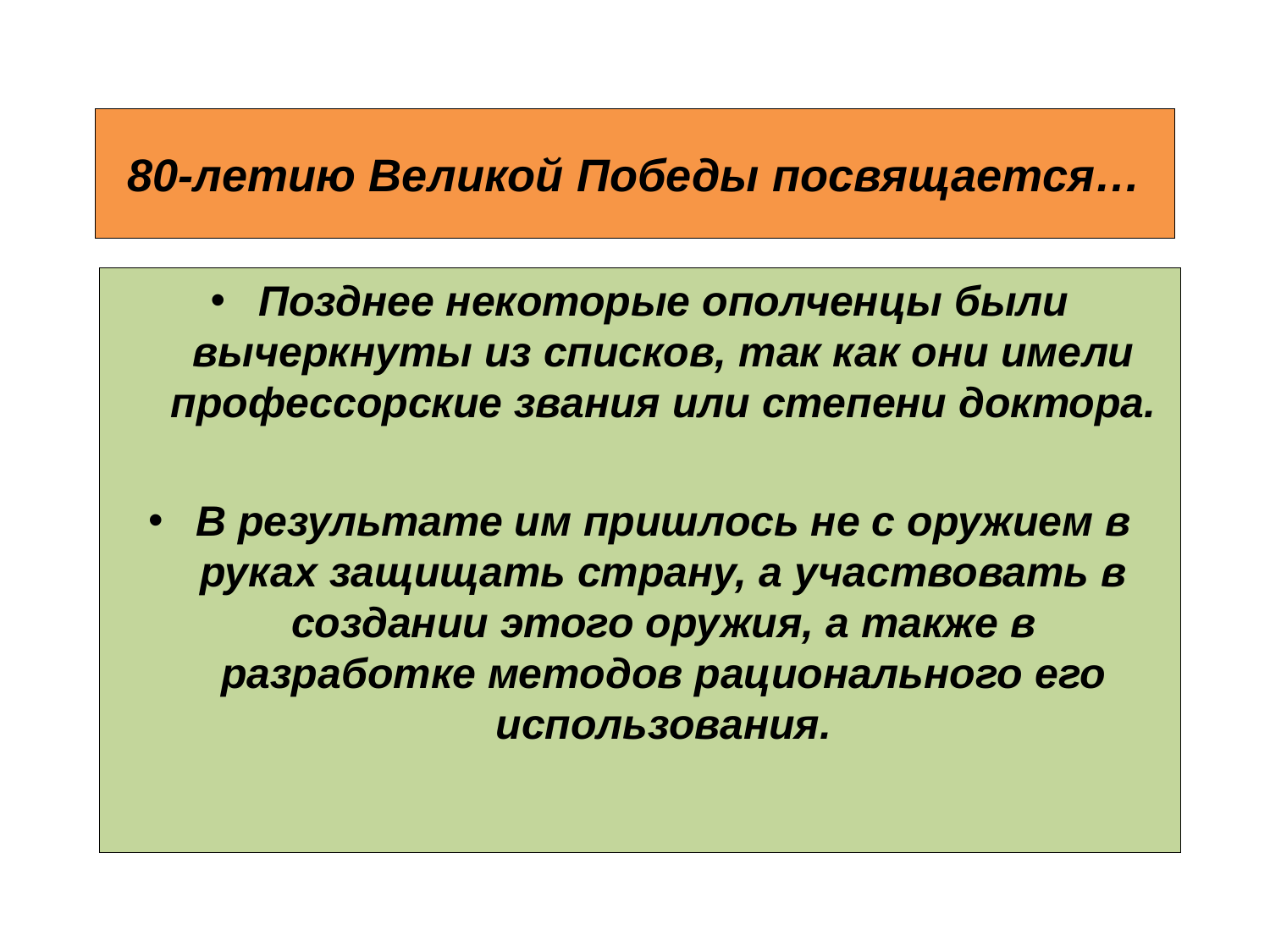

# 80-летию Великой Победы посвящается…
Позднее некоторые ополченцы были вычеркнуты из списков, так как они имели профессорские звания или степени доктора.

В результате им пришлось не с оружием в руках защищать страну, а участвовать в создании этого оружия, а также в разработке методов рационального его использования.